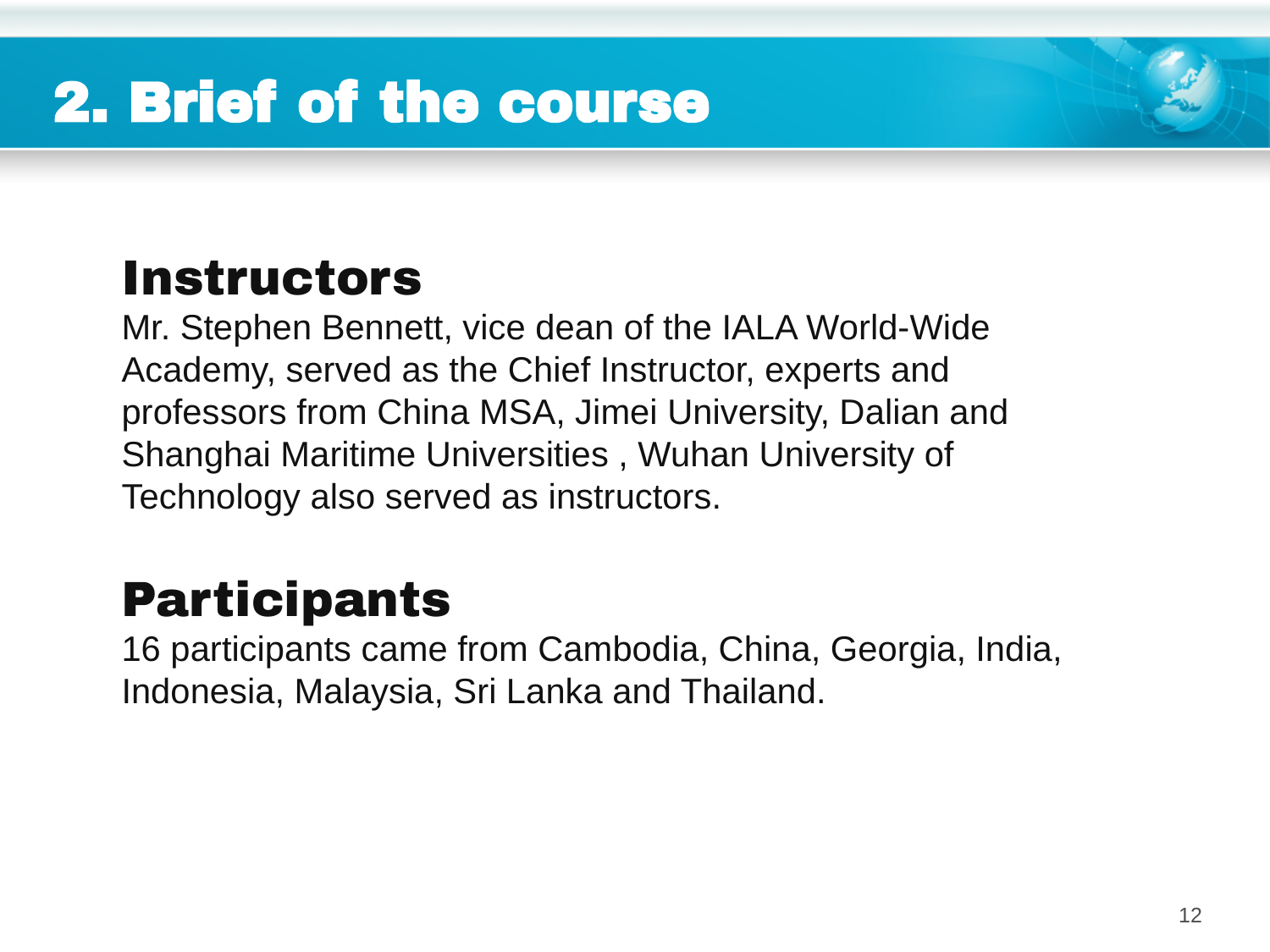

2. Brief of the course

Instructors
Mr. Stephen Bennett, vice dean of the IALA World-Wide Academy, served as the Chief Instructor, experts and professors from China MSA, Jimei University, Dalian and Shanghai Maritime Universities , Wuhan University of Technology also served as instructors.

Participants
16 participants came from Cambodia, China, Georgia, India, Indonesia, Malaysia, Sri Lanka and Thailand.

12